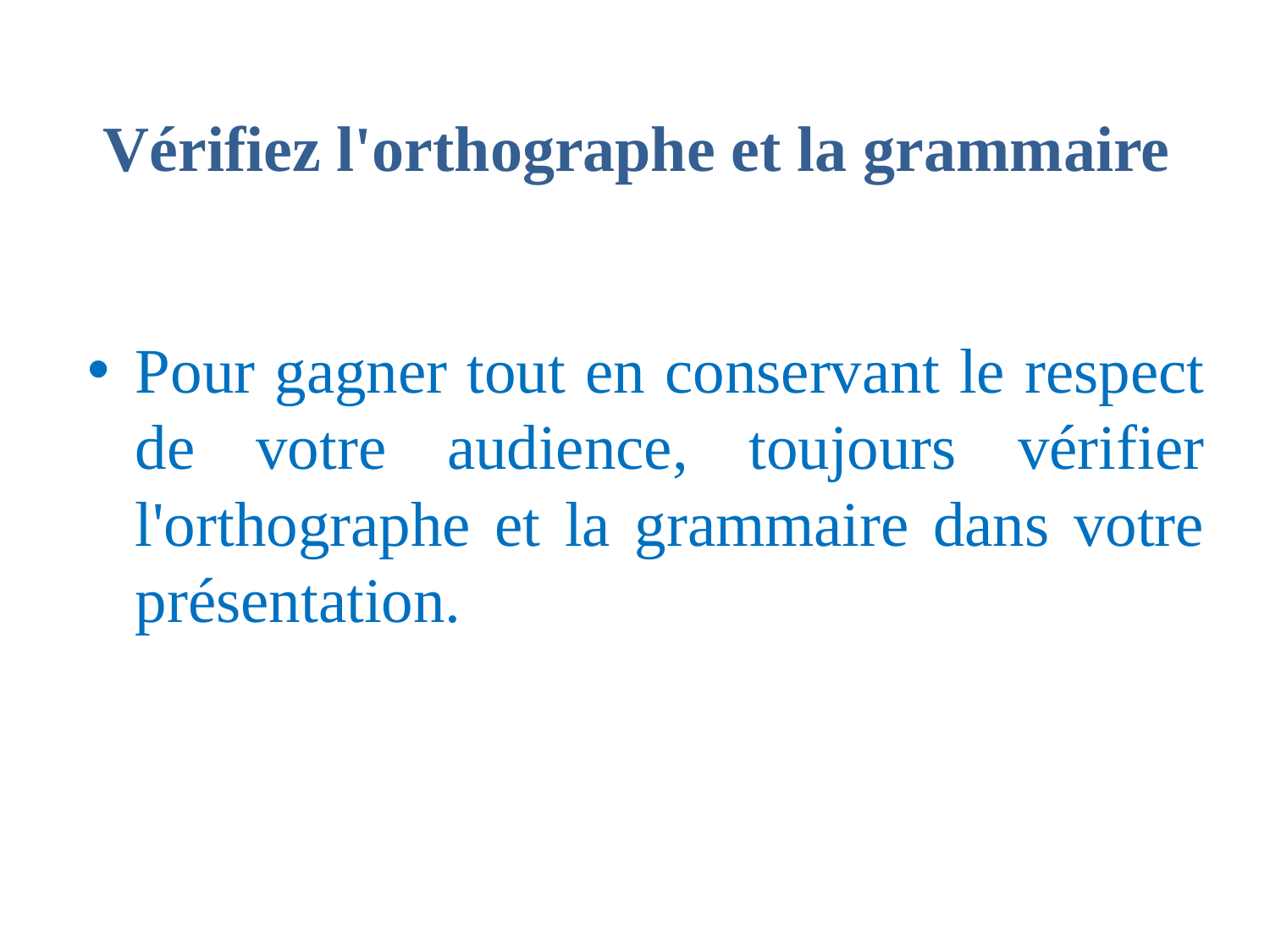

# Vérifiez l'orthographe et la grammaire
Pour gagner tout en conservant le respect de votre audience, toujours vérifier l'orthographe et la grammaire dans votre présentation.